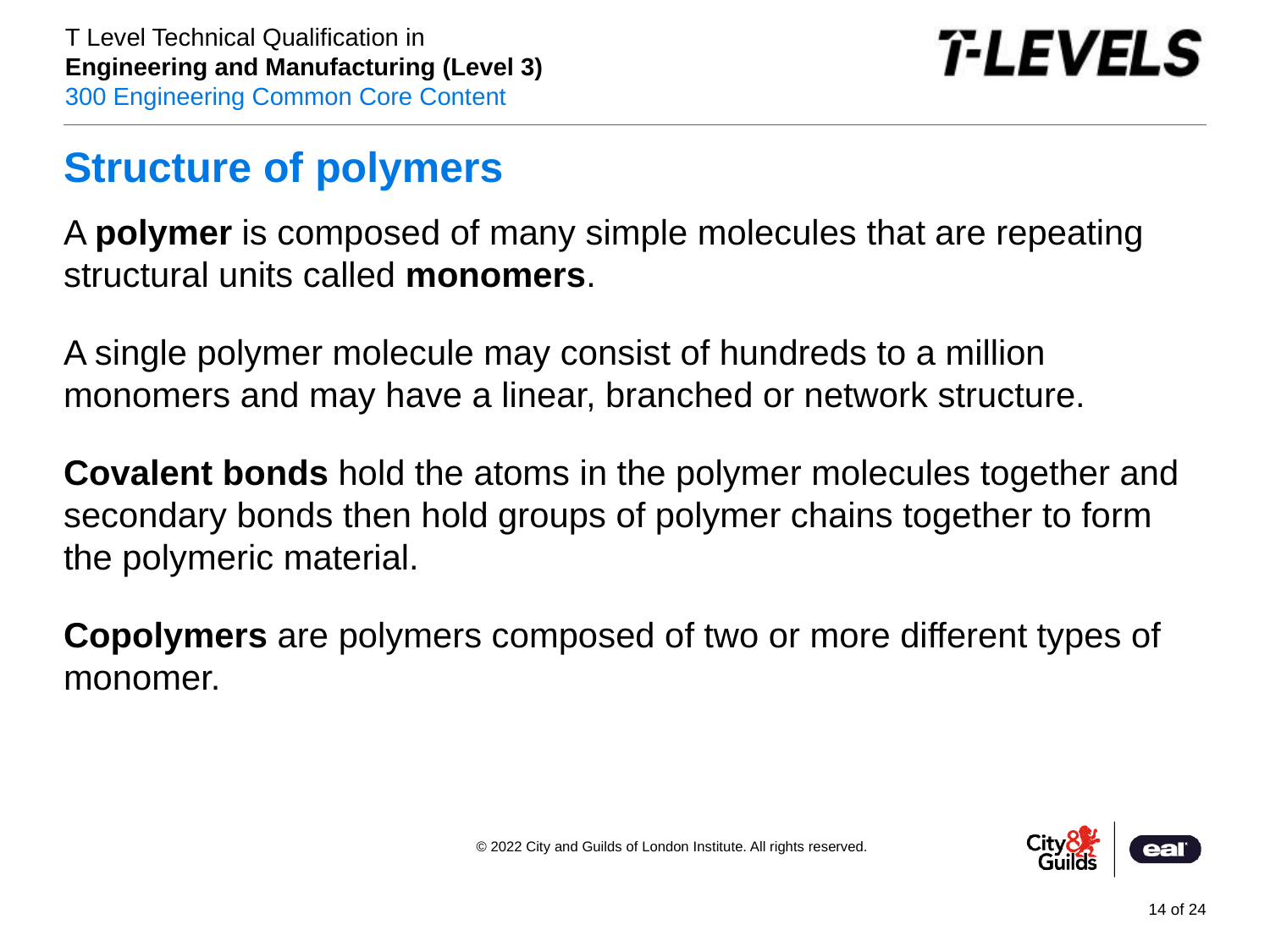

# Structure of polymers
A polymer is composed of many simple molecules that are repeating structural units called monomers.
A single polymer molecule may consist of hundreds to a million monomers and may have a linear, branched or network structure.
Covalent bonds hold the atoms in the polymer molecules together and secondary bonds then hold groups of polymer chains together to form the polymeric material.
Copolymers are polymers composed of two or more different types of monomer.